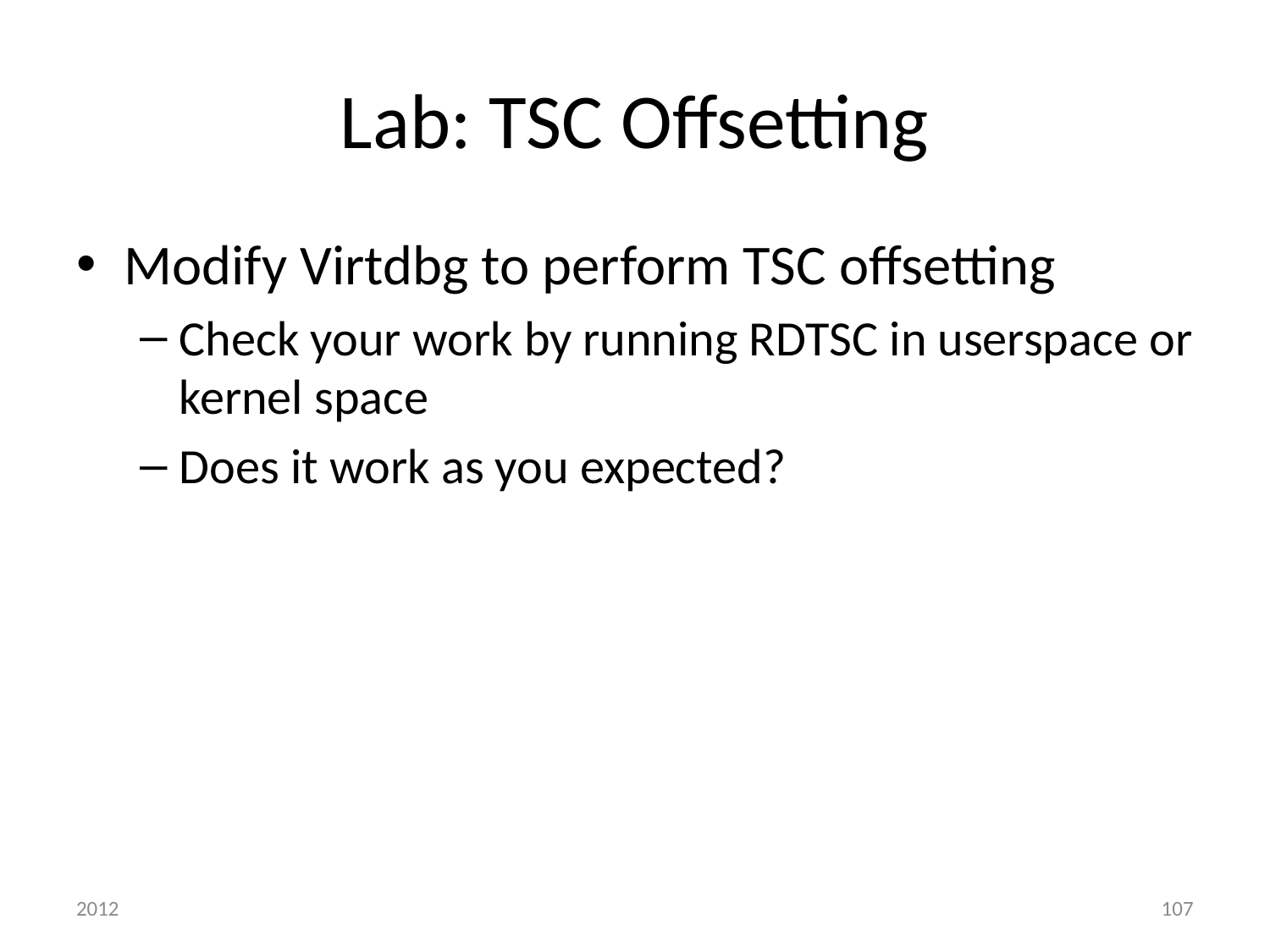

# Lab: TSC Offsetting
Modify Virtdbg to perform TSC offsetting
Check your work by running RDTSC in userspace or kernel space
Does it work as you expected?
2012

107